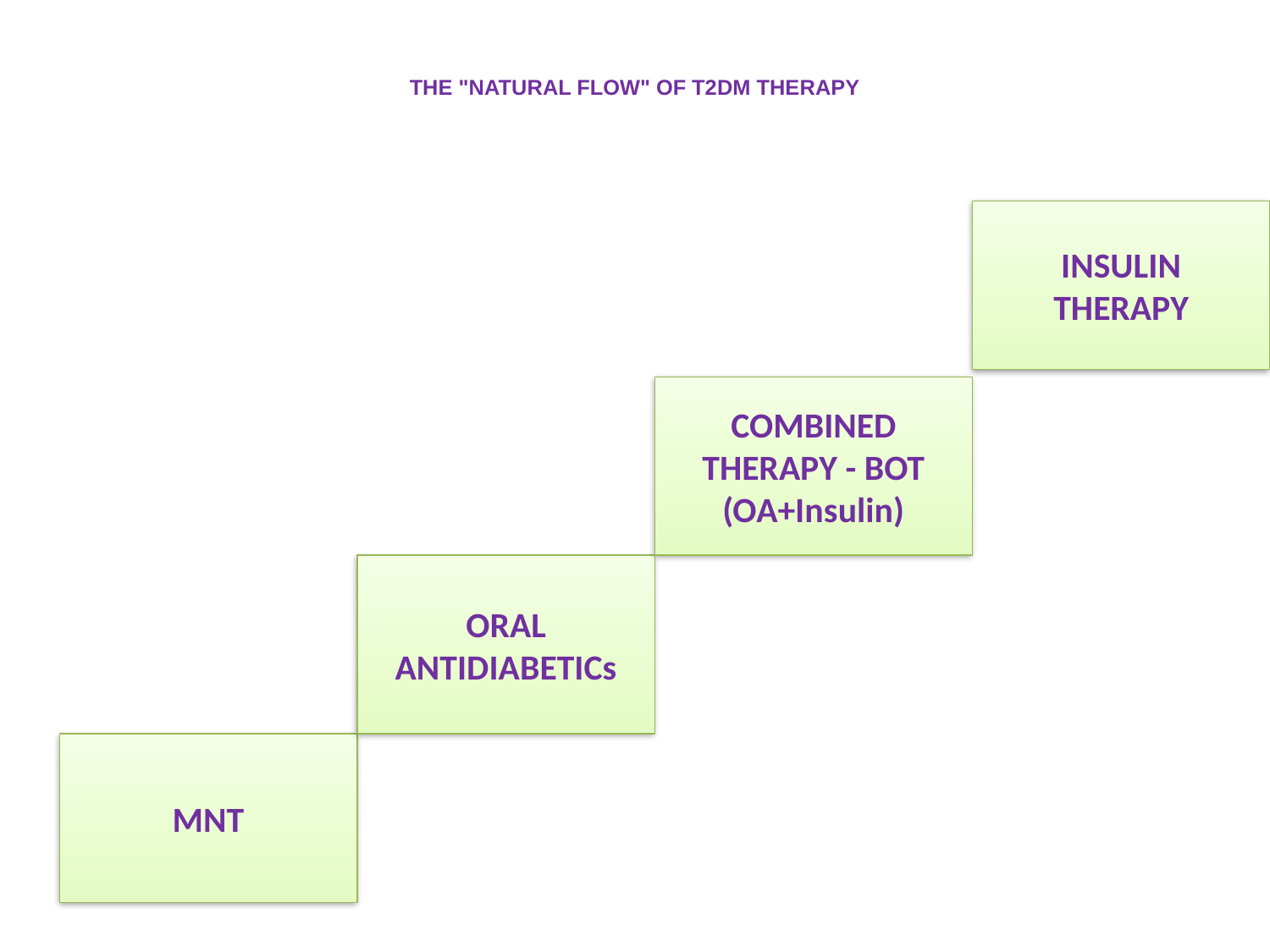

# THE "NATURAL FLOW" OF T2DM THERAPY
INSULIN
THERAPY
COMBINED
THERAPY - BOT
(OA+Insulin)
ORAL
ANTIDIABETICs
MNT